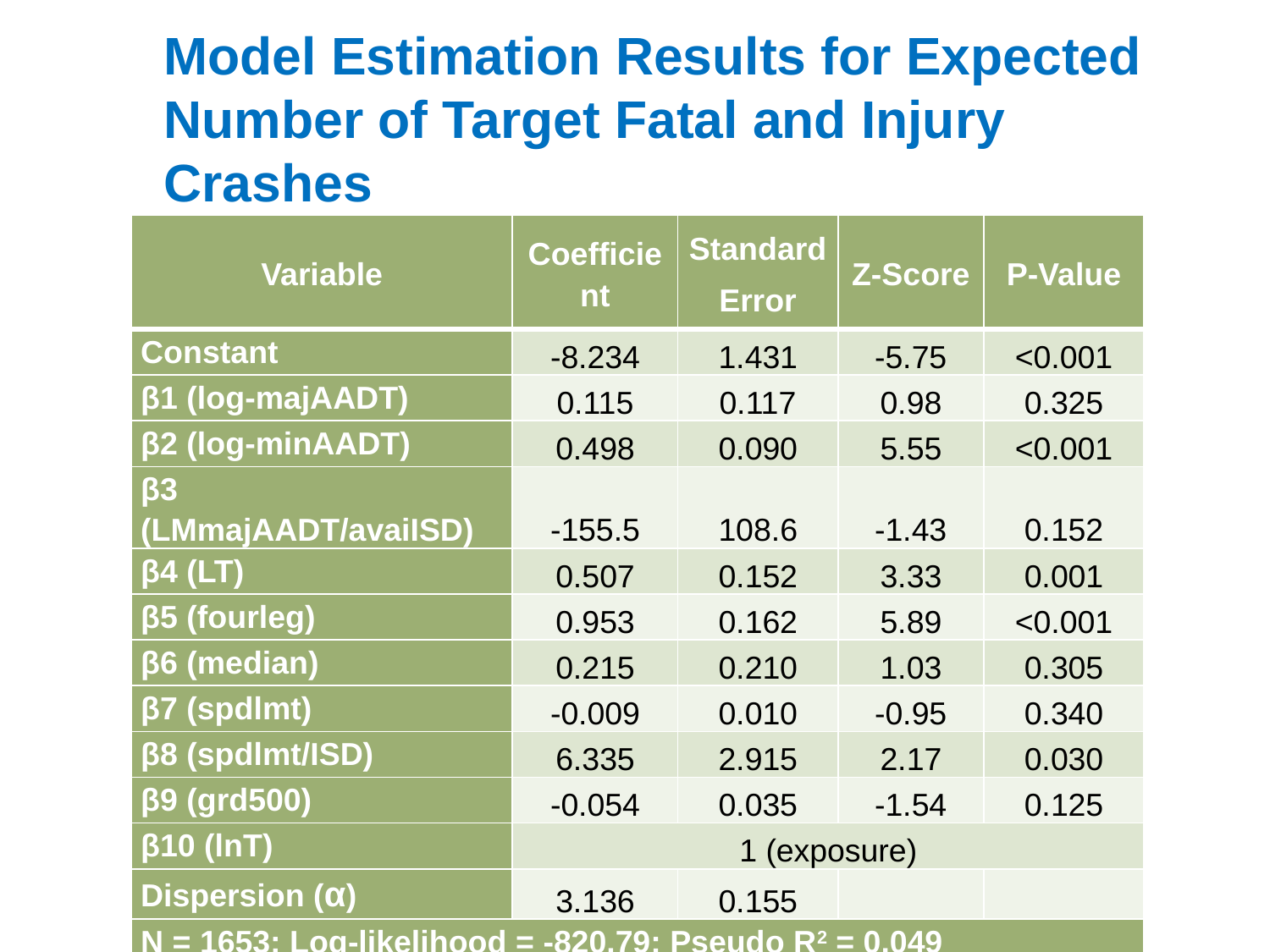

# Model Estimation Results for Expected Number of Target Fatal and Injury Crashes
| Variable | Coefficient | Standard Error | Z-Score | P-Value |
| --- | --- | --- | --- | --- |
| Constant | -8.234 | 1.431 | -5.75 | <0.001 |
| β1 (log-majAADT) | 0.115 | 0.117 | 0.98 | 0.325 |
| β2 (log-minAADT) | 0.498 | 0.090 | 5.55 | <0.001 |
| β3 (LMmajAADT/avaiISD) | -155.5 | 108.6 | -1.43 | 0.152 |
| β4 (LT) | 0.507 | 0.152 | 3.33 | 0.001 |
| β5 (fourleg) | 0.953 | 0.162 | 5.89 | <0.001 |
| β6 (median) | 0.215 | 0.210 | 1.03 | 0.305 |
| β7 (spdlmt) | -0.009 | 0.010 | -0.95 | 0.340 |
| β8 (spdlmt/ISD) | 6.335 | 2.915 | 2.17 | 0.030 |
| β9 (grd500) | -0.054 | 0.035 | -1.54 | 0.125 |
| β10 (lnT) | 1 (exposure) |  |  |  |
| Dispersion (α) | 3.136 | 0.155 |  |  |
| N = 1653; Log-likelihood = -820.79; Pseudo R2 = 0.049 |  |  |  |  |